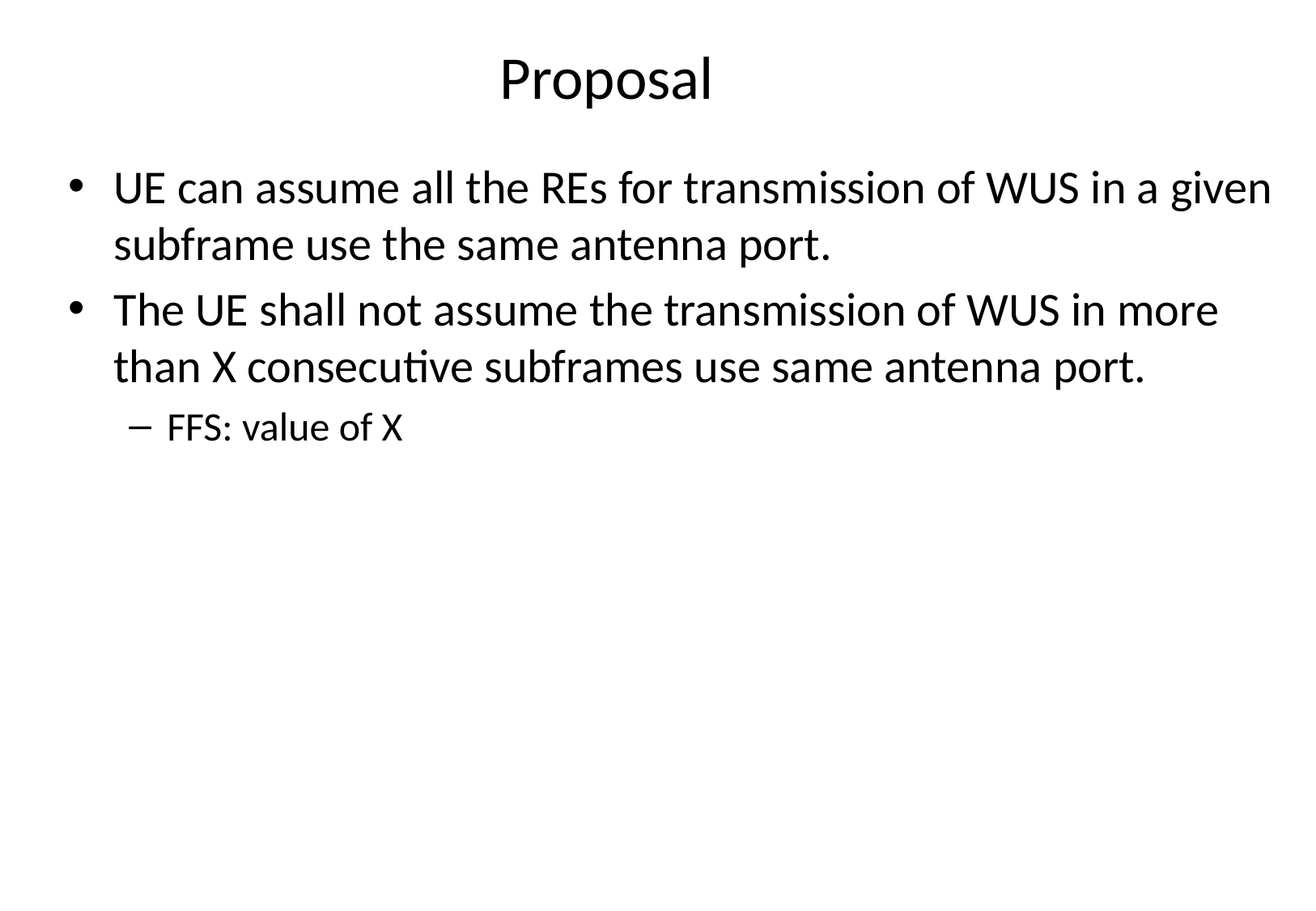

# Proposal

UE can assume all the REs for transmission of WUS in a given subframe use the same antenna port.
The UE shall not assume the transmission of WUS in more than X consecutive subframes use same antenna port.
FFS: value of X